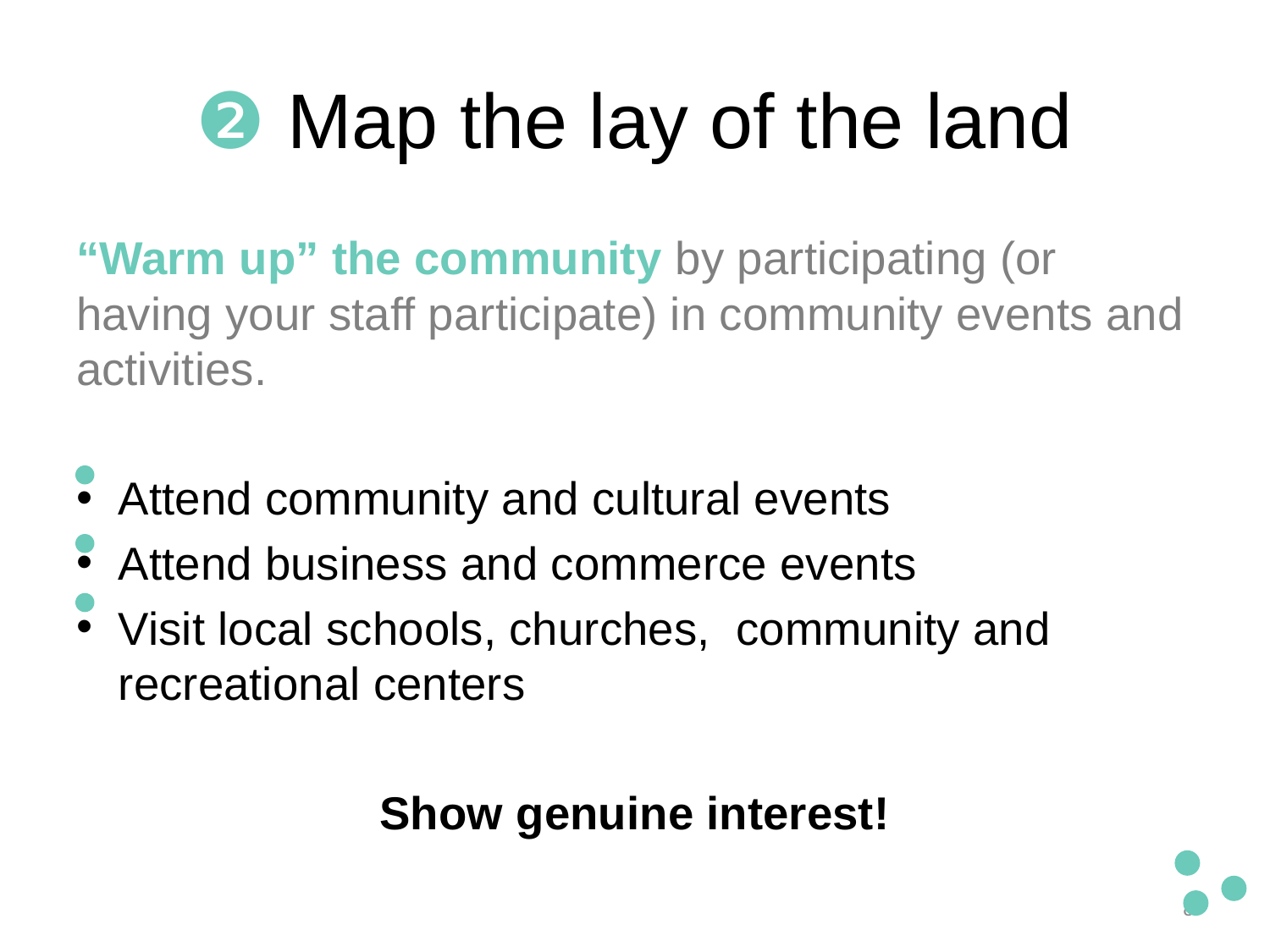

# ❷ Map the lay of the land
“Warm up” the community by participating (or having your staff participate) in community events and activities.

Attend community and cultural events
Attend business and commerce events
Visit local schools, churches,  community and recreational centers

Show genuine interest!

8